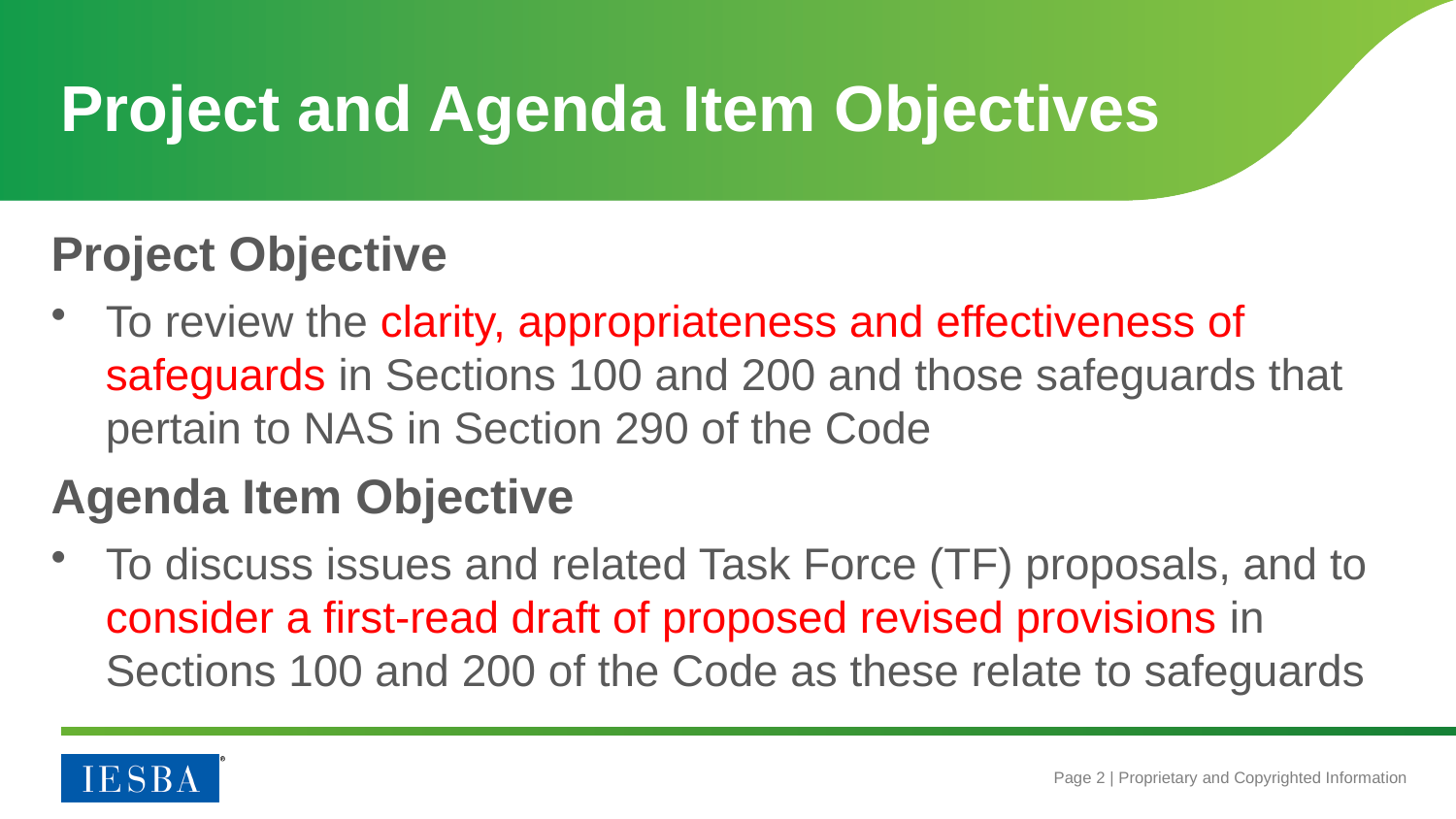

# Project and Agenda Item Objectives
Project Objective
To review the clarity, appropriateness and effectiveness of safeguards in Sections 100 and 200 and those safeguards that pertain to NAS in Section 290 of the Code
Agenda Item Objective
To discuss issues and related Task Force (TF) proposals, and to consider a first-read draft of proposed revised provisions in Sections 100 and 200 of the Code as these relate to safeguards